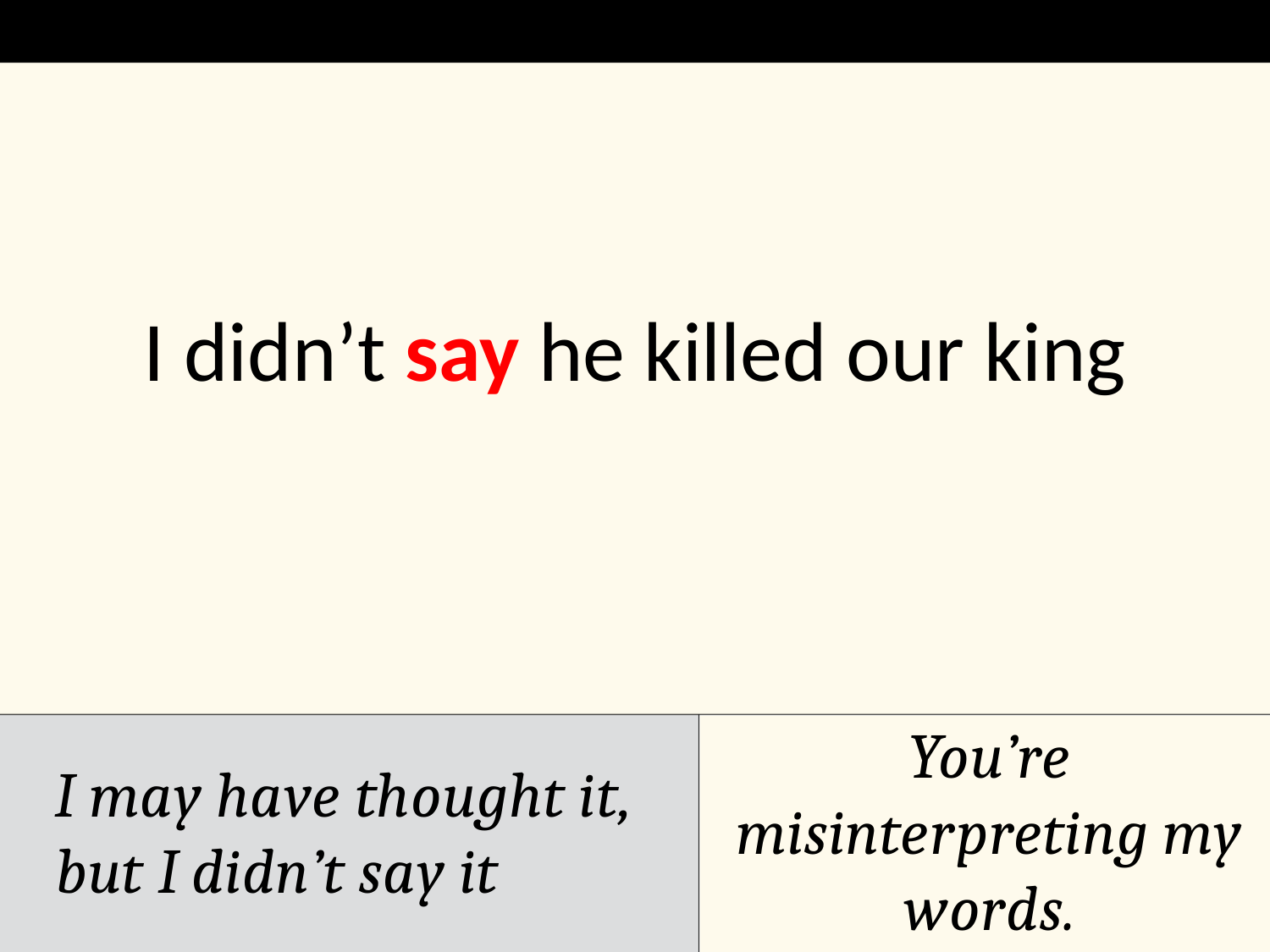

I didn’t say he killed our king
You’re misinterpreting my words.
I may have thought it, but I didn’t say it